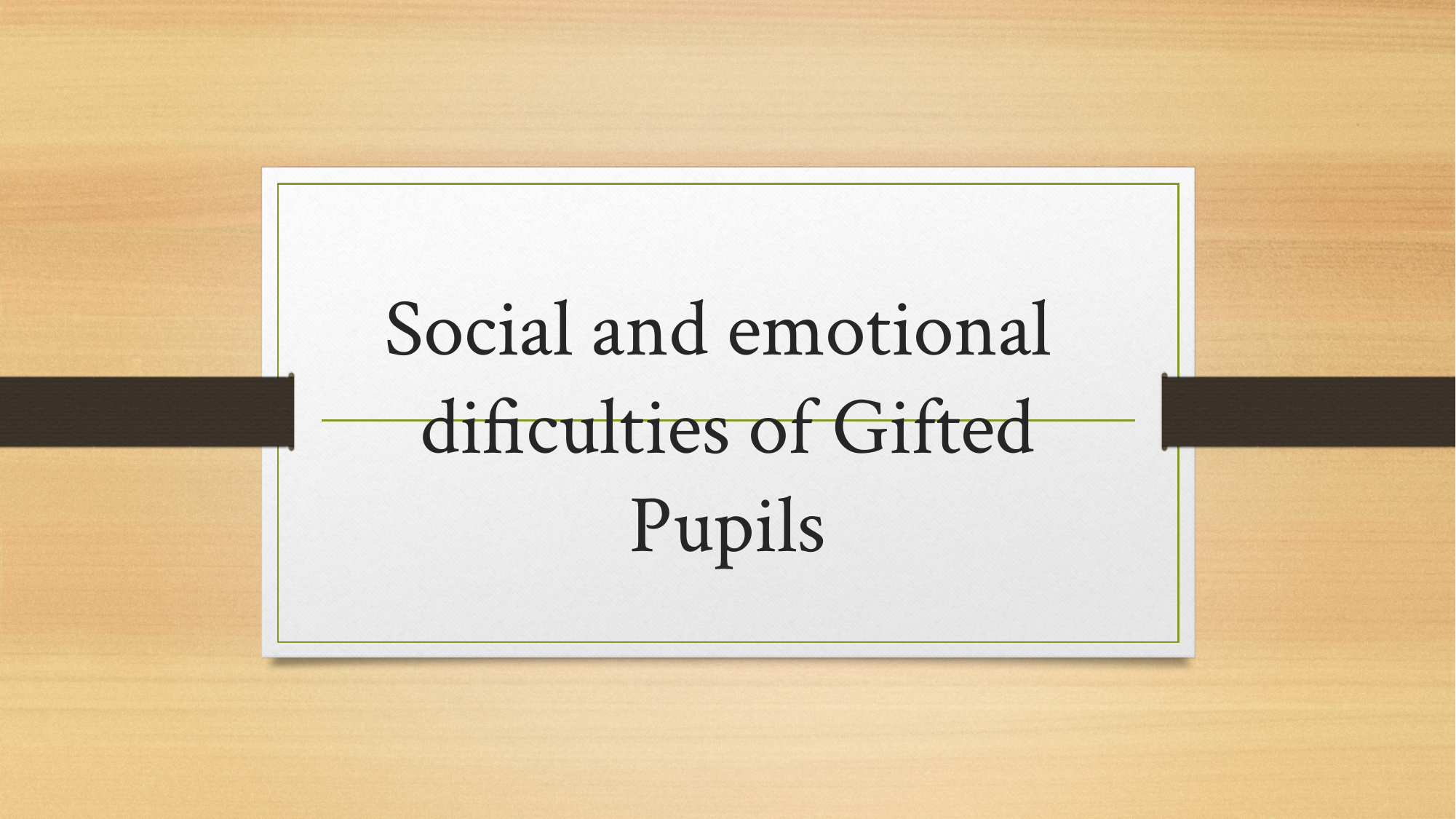

# Social and emotional dificulties of Gifted Pupils